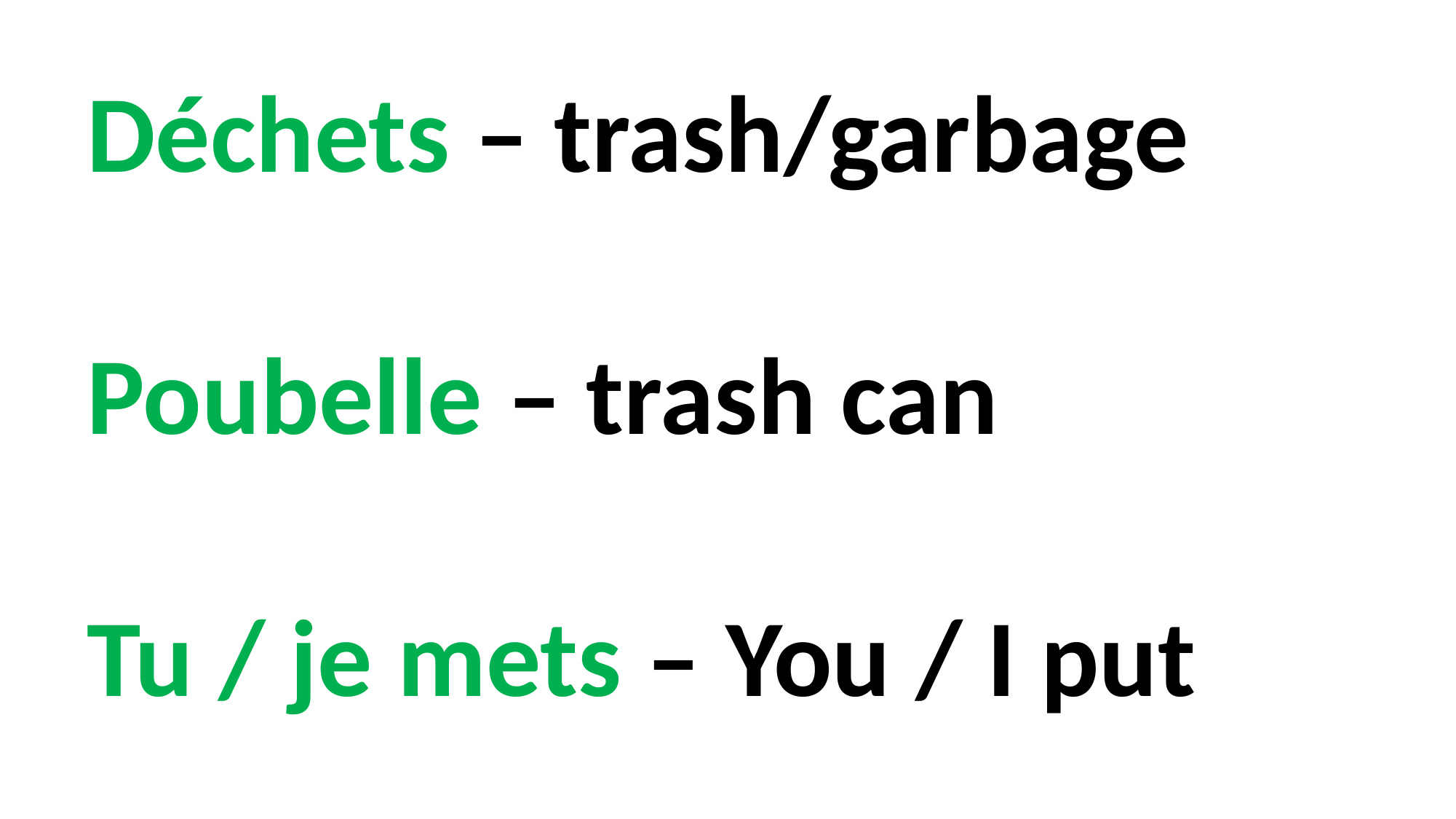

Déchets – trash/garbage

Poubelle – trash can

Tu / je mets – You / I put